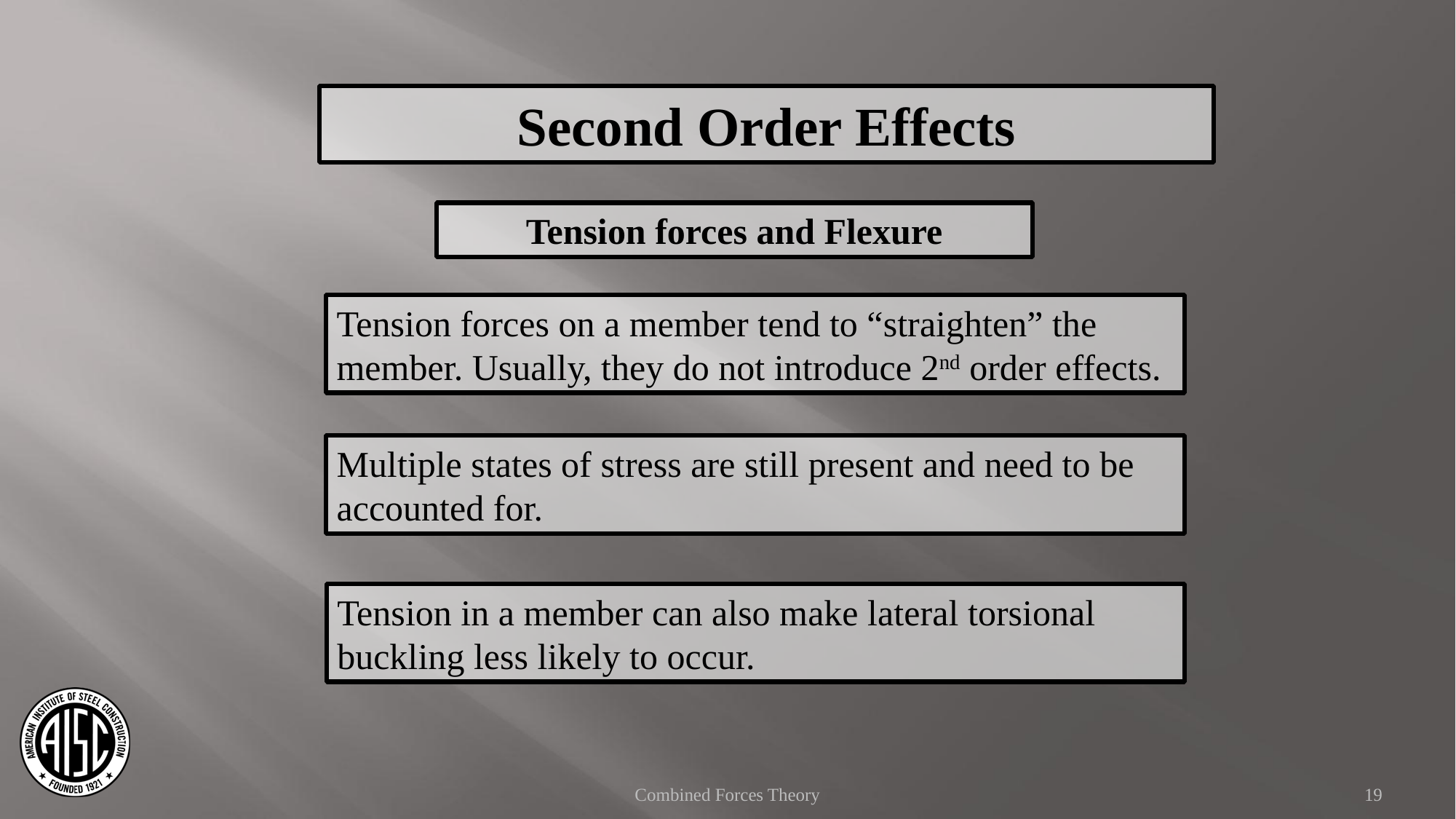

Second Order Effects
Tension forces and Flexure
Tension forces on a member tend to “straighten” the member. Usually, they do not introduce 2nd order effects.
Multiple states of stress are still present and need to be accounted for.
Tension in a member can also make lateral torsional buckling less likely to occur.
Combined Forces Theory
19